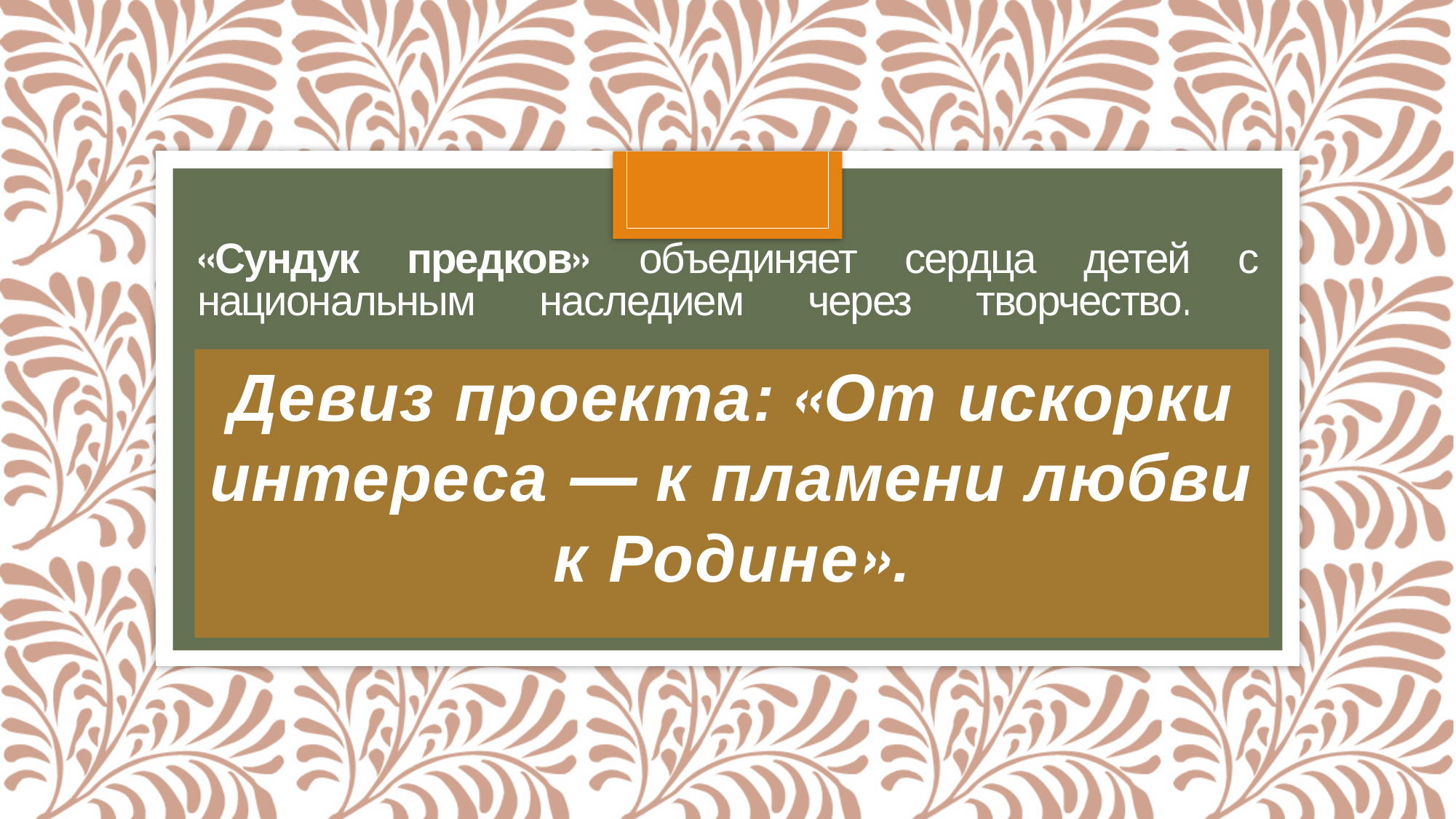

# «Сундук предков» объединяет сердца детей с национальным наследием через творчество.
Девиз проекта: «От искорки интереса — к пламени любви к Родине».